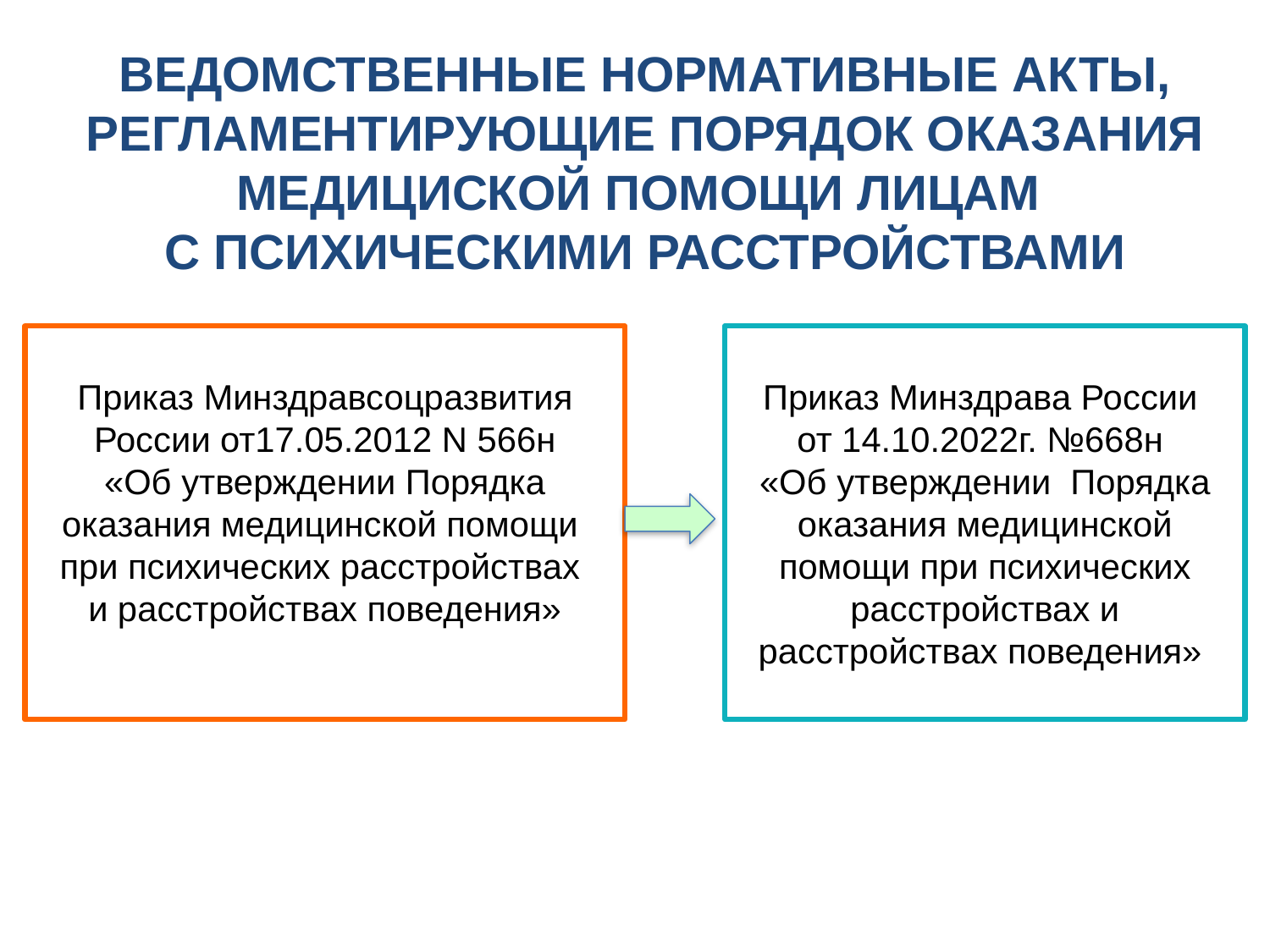

ВЕДОМСТВЕННЫЕ НОРМАТИВНЫЕ АКТЫ, РЕГЛАМЕНТИРУЮЩИЕ ПОРЯДОК ОКАЗАНИЯ МЕДИЦИСКОЙ ПОМОЩИ ЛИЦАМ
С ПСИХИЧЕСКИМИ РАССТРОЙСТВАМИ

Приказ Минздравсоцразвития России от17.05.2012 N 566н
«Об утверждении Порядка оказания медицинской помощи
при психических расстройствах
и расстройствах поведения»

Приказ Минздрава России
от 14.10.2022г. №668н
«Об утверждении  Порядка оказания медицинской помощи при психических расстройствах и расстройствах поведения»